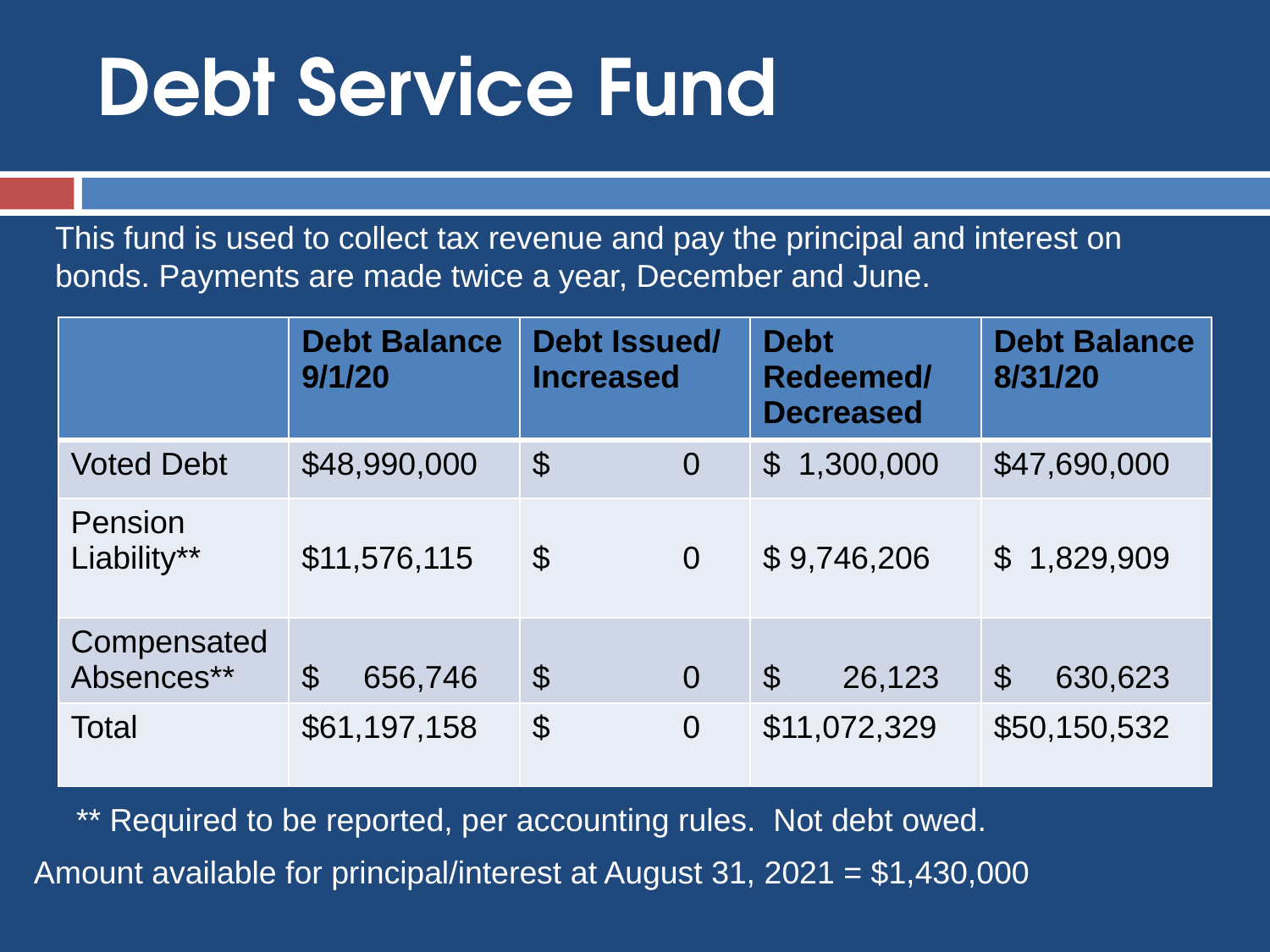

Debt Service Fund
This fund is used to collect tax revenue and pay the principal and interest on bonds. Payments are made twice a year, December and June.
|  | Debt Balance 9/1/20 | Debt Issued/ Increased | Debt Redeemed/ Decreased | Debt Balance 8/31/20 |
| --- | --- | --- | --- | --- |
| Voted Debt | $48,990,000 | $ 0 | $ 1,300,000 | $47,690,000 |
| Pension Liability\*\* | $11,576,115 | $ 0 | $ 9,746,206 | $ 1,829,909 |
| Compensated Absences\*\* | $ 656,746 | $ 0 | $ 26,123 | $ 630,623 |
| Total | $61,197,158 | $ 0 | $11,072,329 | $50,150,532 |
** Required to be reported, per accounting rules.  Not debt owed.
Amount available for principal/interest at August 31, 2021 = $1,430,000